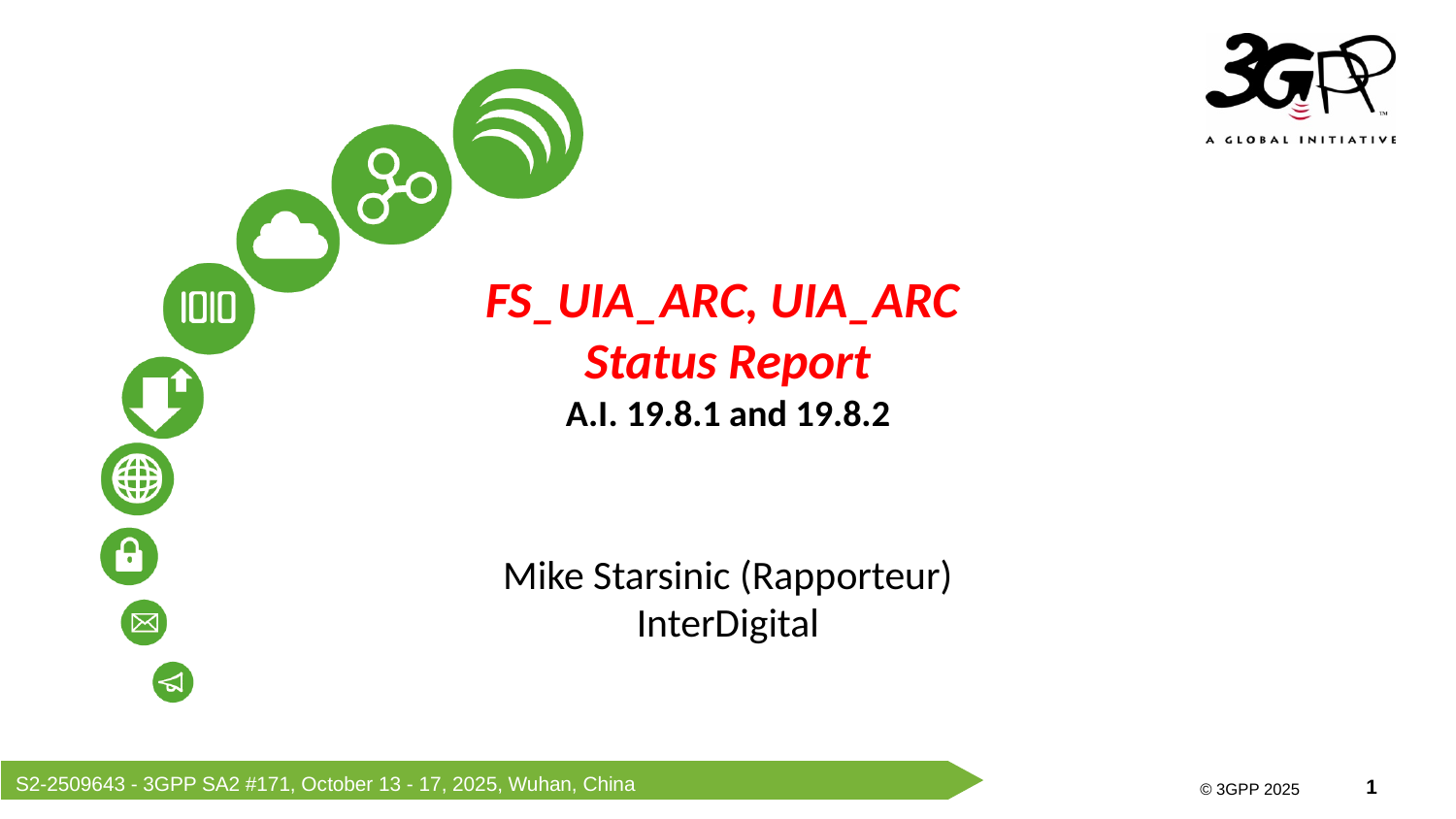

FS_UIA_ARC, UIA_ARC
Status Report
A.I. 19.8.1 and 19.8.2
Mike Starsinic (Rapporteur)
InterDigital

S2-2509643 - 3GPP SA2 #171, October 13 - 17, 2025, Wuhan, China

© 3GPP 2025